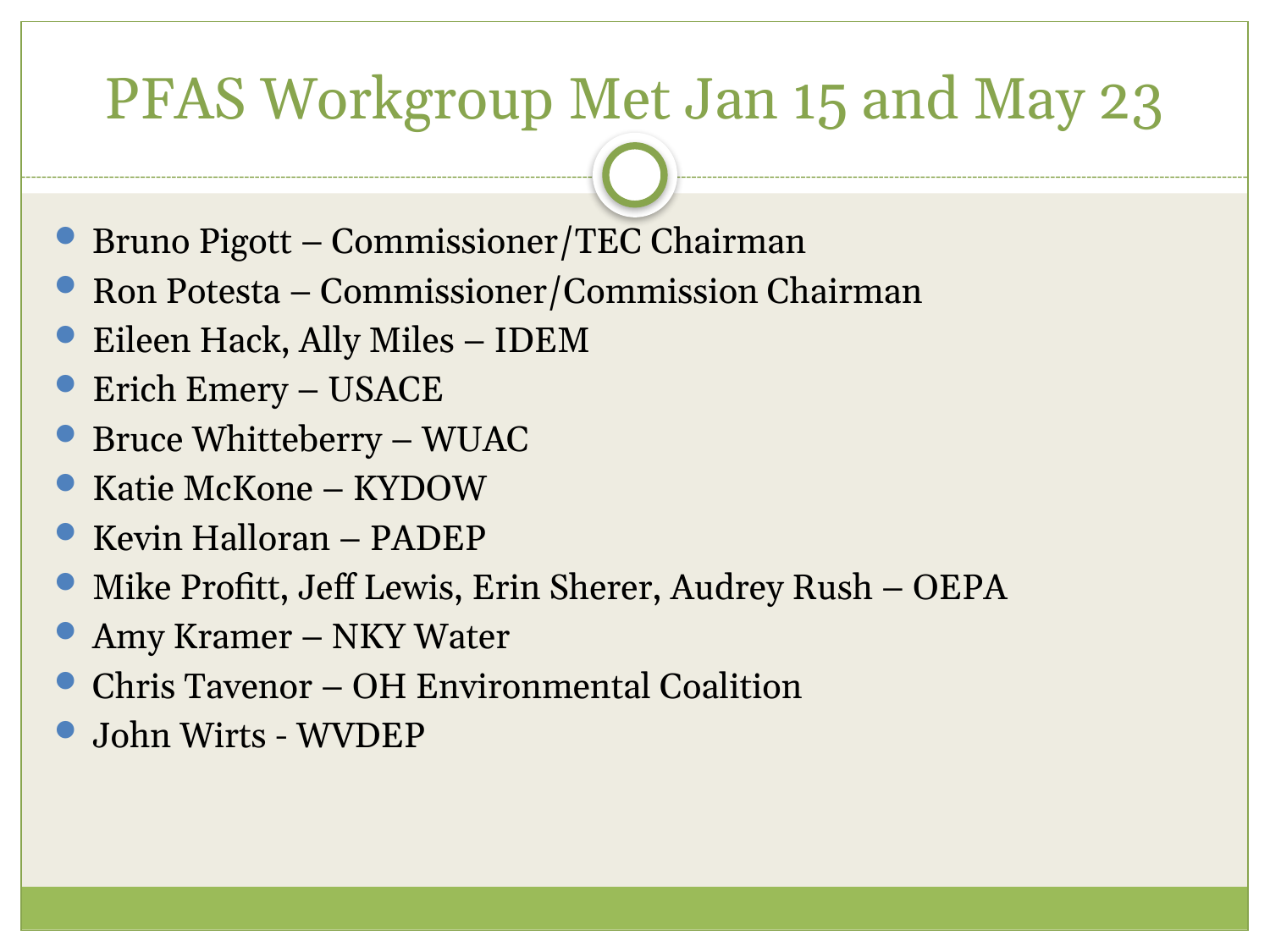

# PFAS Workgroup Met Jan 15 and May 23
Bruno Pigott – Commissioner/TEC Chairman
Ron Potesta – Commissioner/Commission Chairman
Eileen Hack, Ally Miles – IDEM
Erich Emery – USACE
Bruce Whitteberry – WUAC
Katie McKone – KYDOW
Kevin Halloran – PADEP
Mike Profitt, Jeff Lewis, Erin Sherer, Audrey Rush – OEPA
Amy Kramer – NKY Water
Chris Tavenor – OH Environmental Coalition
John Wirts - WVDEP